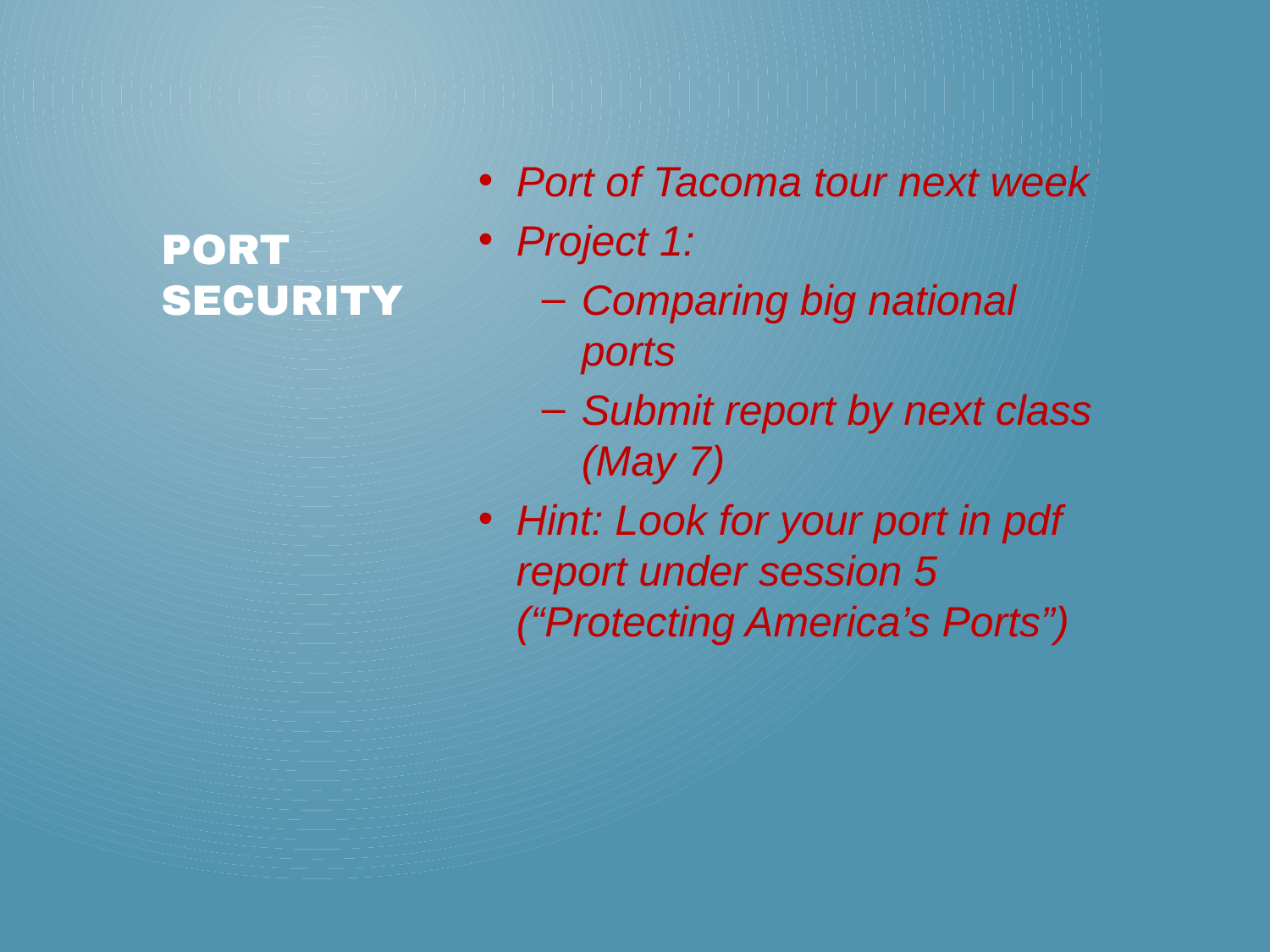

Port of Tacoma tour next week
Project 1:
Comparing big national ports
Submit report by next class (May 7)
Hint: Look for your port in pdf report under session 5 (“Protecting America’s Ports”)

# PORT SECURITY